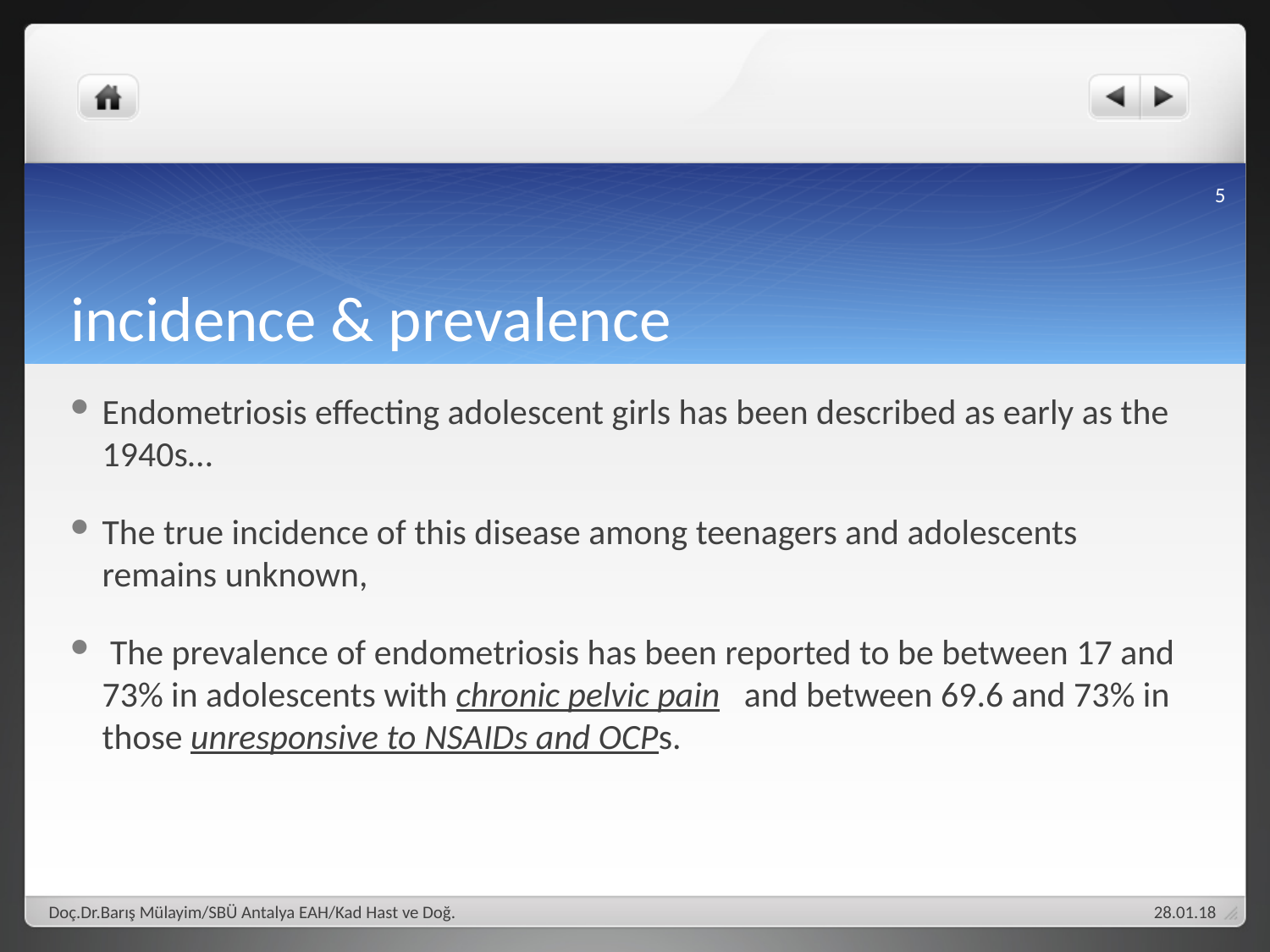

5
# incidence & prevalence
Endometriosis effecting adolescent girls has been described as early as the 1940s…
The true incidence of this disease among teenagers and adolescents remains unknown,
 The prevalence of endometriosis has been reported to be between 17 and 73% in adolescents with chronic pelvic pain   and between 69.6 and 73% in those unresponsive to NSAIDs and OCPs.
Doç.Dr.Barış Mülayim/SBÜ Antalya EAH/Kad Hast ve Doğ.
28.01.18